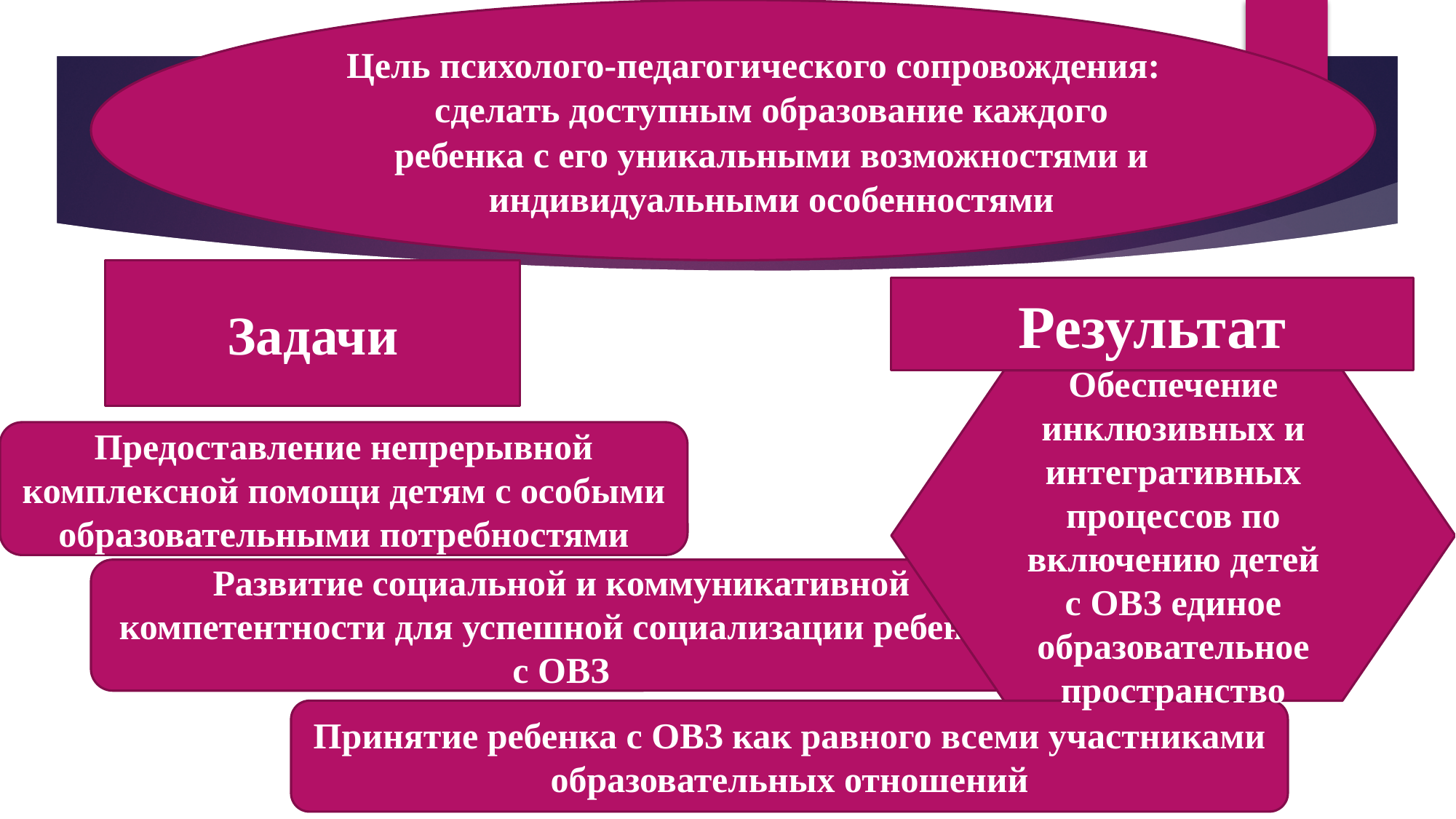

Цель психолого-педагогического сопровождения: сделать доступным образование каждого ребенка с его уникальными возможностями и индивидуальными особенностями
Задачи
Результат
Обеспечение инклюзивных и интегративных процессов по включению детей с ОВЗ единое образовательное пространство
Предоставление непрерывной комплексной помощи детям с особыми образовательными потребностями
Развитие социальной и коммуникативной компетентности для успешной социализации ребенка с ОВЗ
Принятие ребенка с ОВЗ как равного всеми участниками образовательных отношений